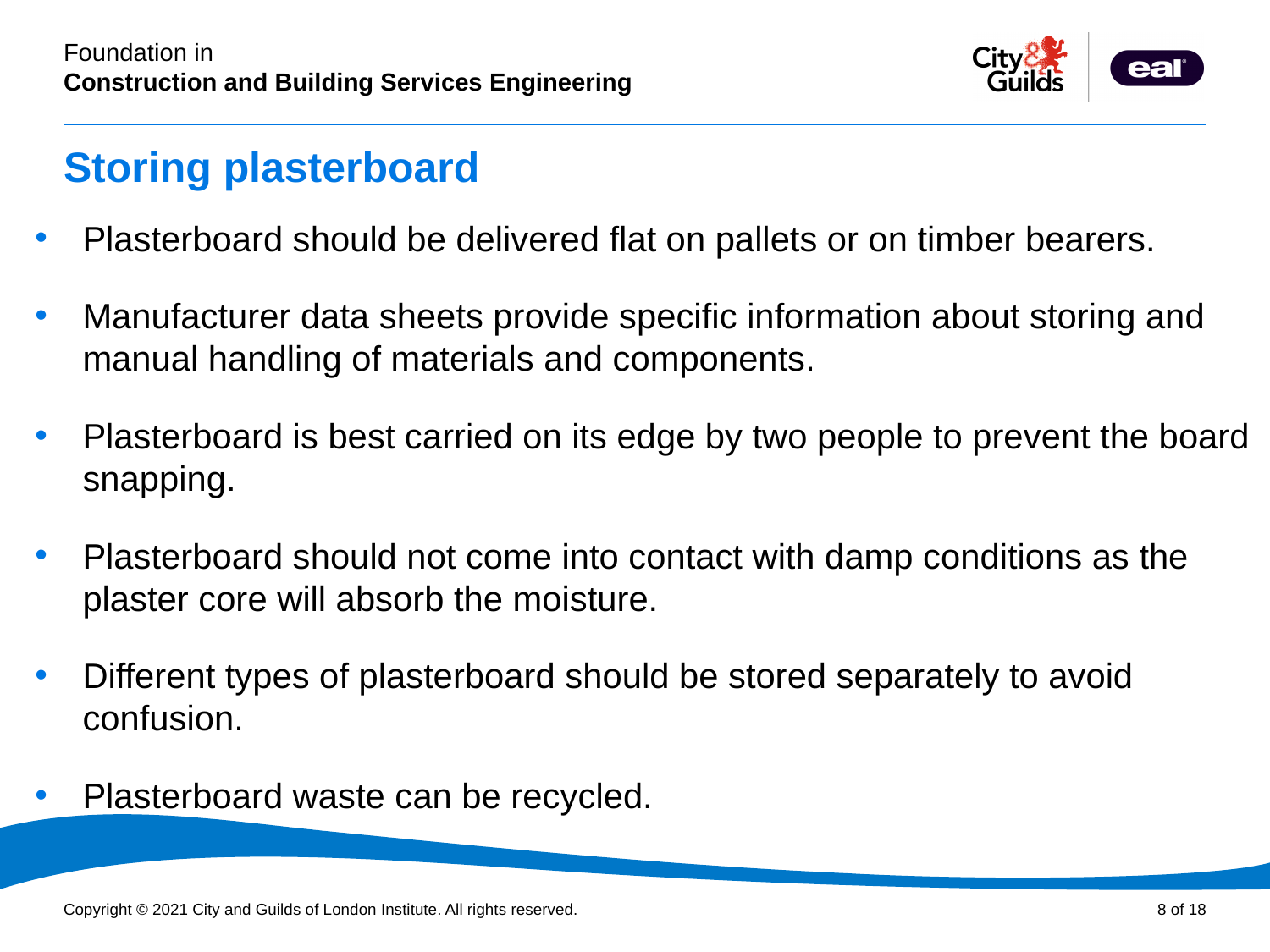

# Storing plasterboard
Plasterboard should be delivered ﬂat on pallets or on timber bearers.
Manufacturer data sheets provide speciﬁc information about storing and manual handling of materials and components.
Plasterboard is best carried on its edge by two people to prevent the board snapping.
Plasterboard should not come into contact with damp conditions as the plaster core will absorb the moisture.
Different types of plasterboard should be stored separately to avoid confusion.
Plasterboard waste can be recycled.